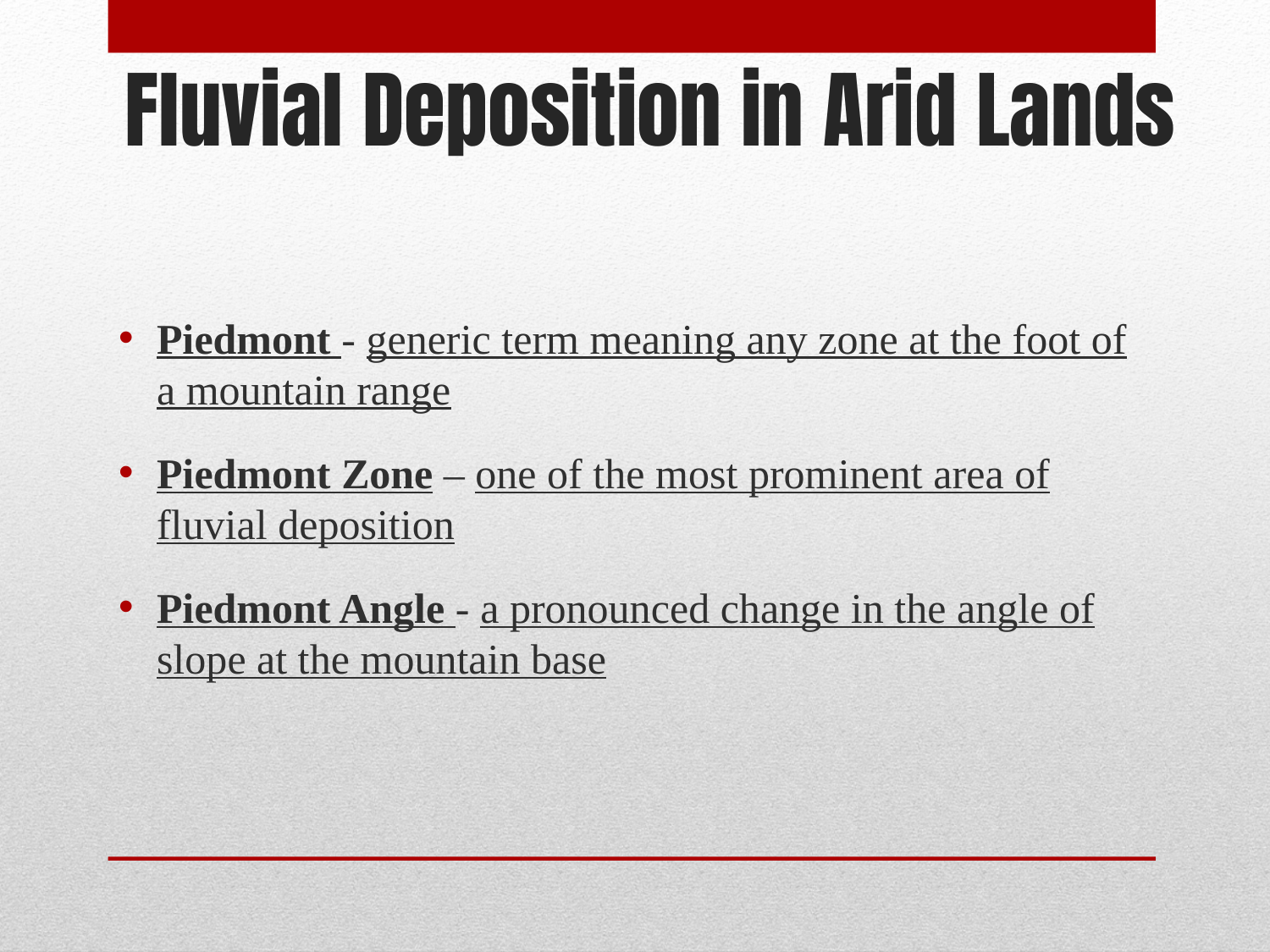

Fluvial Deposition in Arid Lands
Piedmont - generic term meaning any zone at the foot of a mountain range

Piedmont Zone – one of the most prominent area of fluvial deposition

Piedmont Angle - a pronounced change in the angle of slope at the mountain base